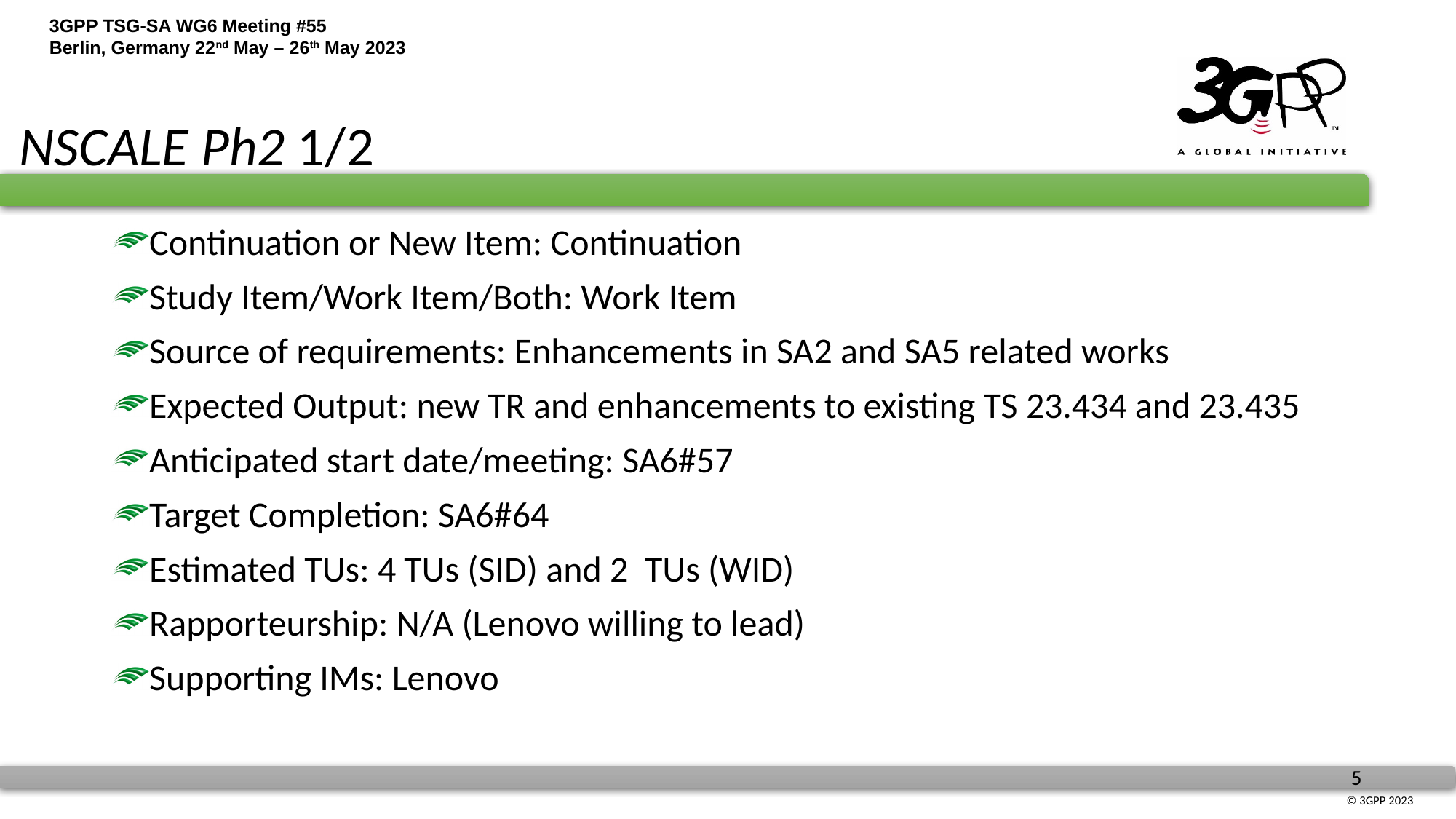

# NSCALE Ph2 1/2
Continuation or New Item: Continuation
Study Item/Work Item/Both: Work Item
Source of requirements: Enhancements in SA2 and SA5 related works
Expected Output: new TR and enhancements to existing TS 23.434 and 23.435
Anticipated start date/meeting: SA6#57
Target Completion: SA6#64
Estimated TUs: 4 TUs (SID) and 2  TUs (WID)
Rapporteurship: N/A (Lenovo willing to lead)
Supporting IMs: Lenovo